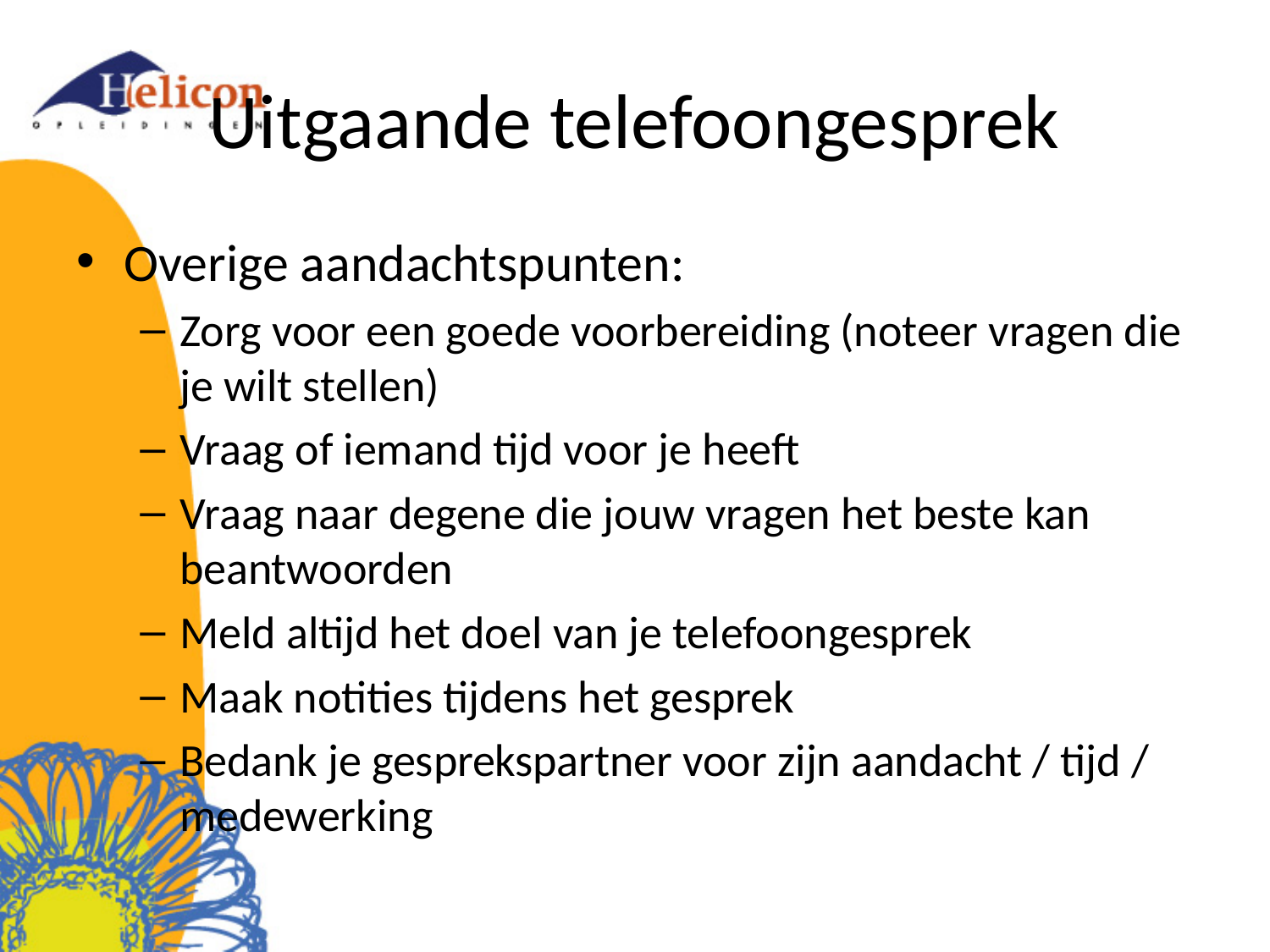

# Uitgaande telefoongesprek
Overige aandachtspunten:
Zorg voor een goede voorbereiding (noteer vragen die je wilt stellen)
Vraag of iemand tijd voor je heeft
Vraag naar degene die jouw vragen het beste kan beantwoorden
Meld altijd het doel van je telefoongesprek
Maak notities tijdens het gesprek
Bedank je gesprekspartner voor zijn aandacht / tijd / medewerking